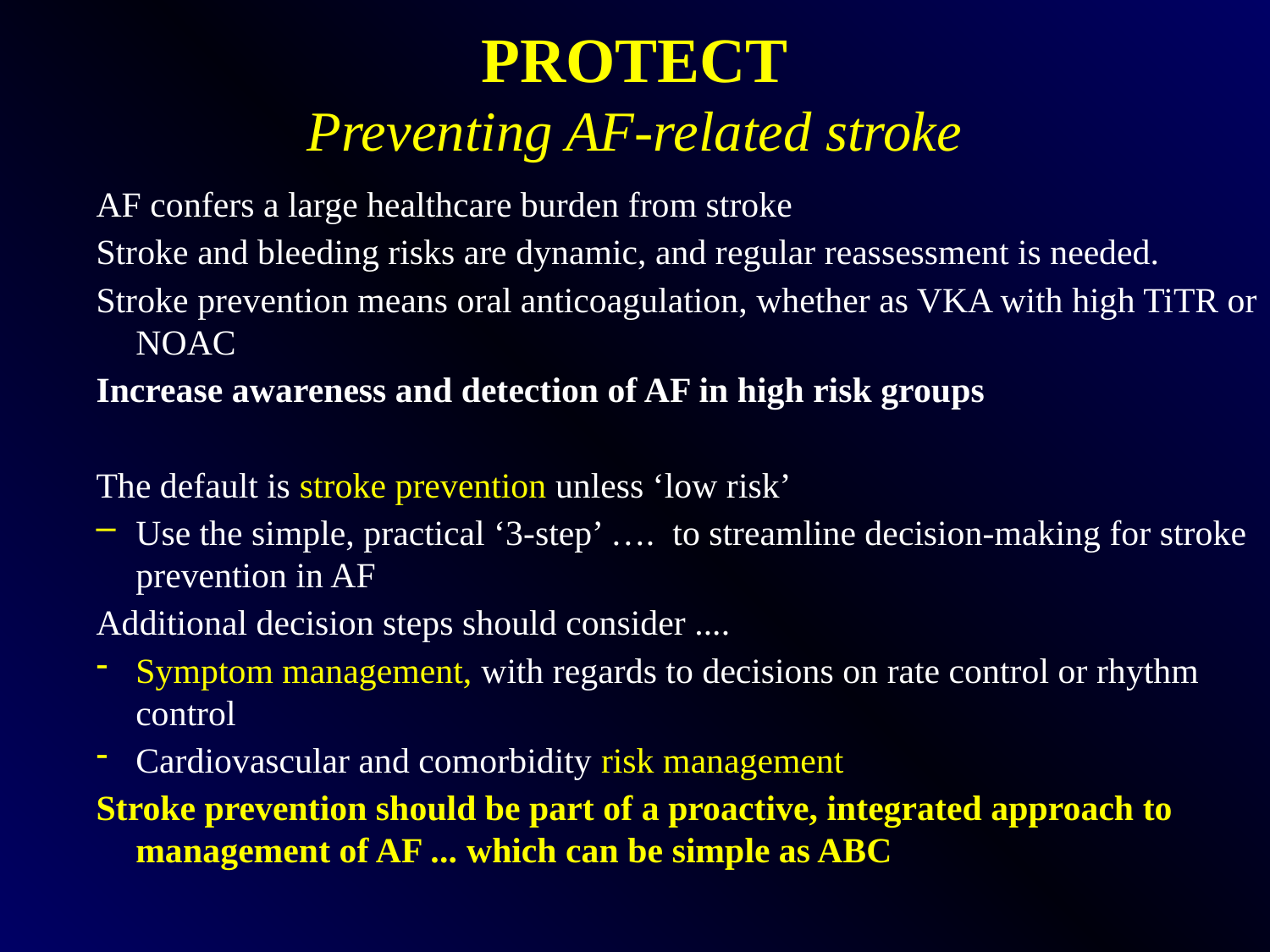

PROTECT
Preventing AF-related stroke
AF confers a large healthcare burden from stroke
Stroke and bleeding risks are dynamic, and regular reassessment is needed.
Stroke prevention means oral anticoagulation, whether as VKA with high TiTR or NOAC
Increase awareness and detection of AF in high risk groups

The default is stroke prevention unless ‘low risk’
Use the simple, practical ‘3-step’ ….  to streamline decision-making for stroke prevention in AF
Additional decision steps should consider ....
Symptom management, with regards to decisions on rate control or rhythm control
Cardiovascular and comorbidity risk management
Stroke prevention should be part of a proactive, integrated approach to management of AF ... which can be simple as ABC